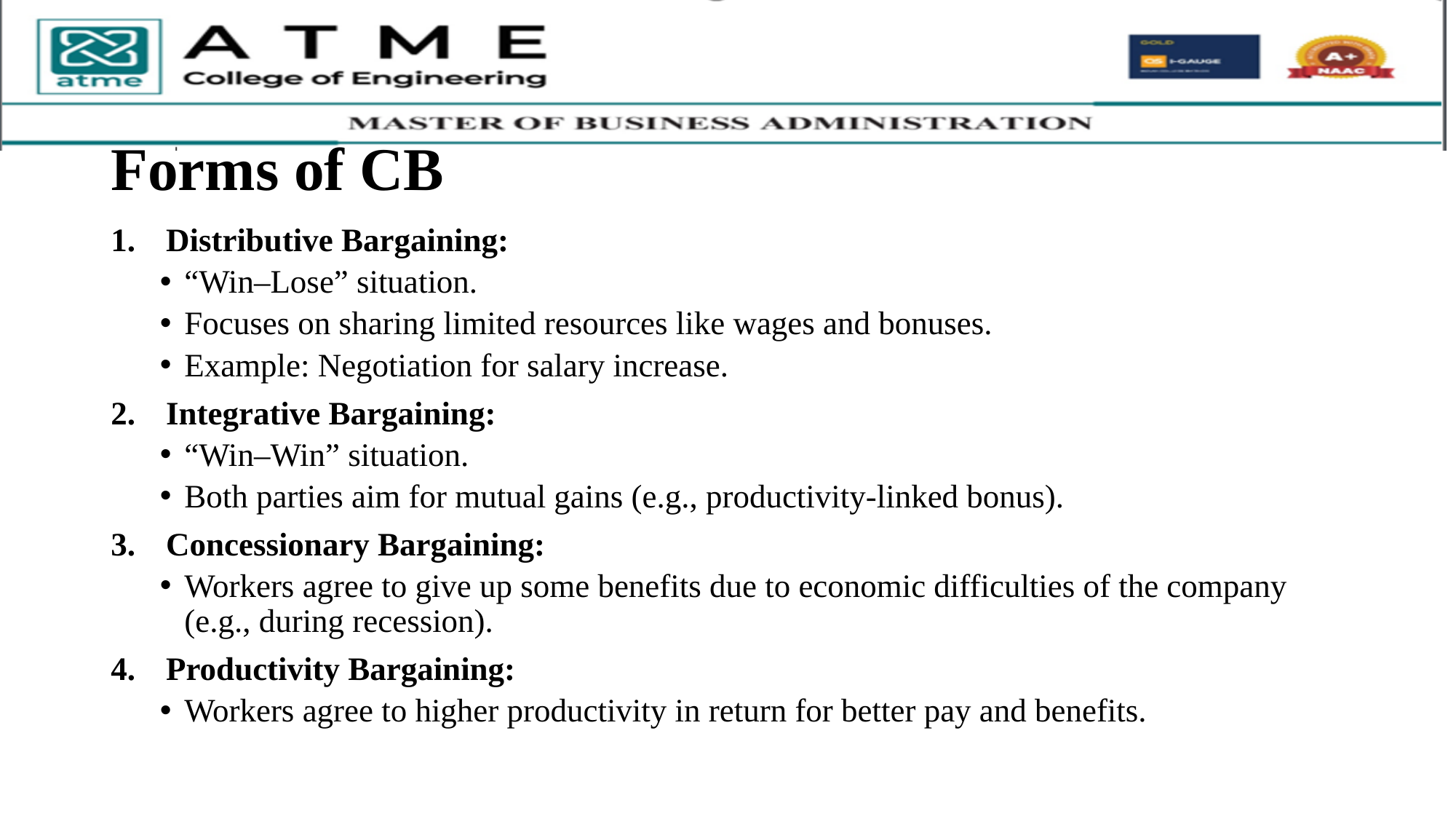

# Forms of CB
Distributive Bargaining:
“Win–Lose” situation.
Focuses on sharing limited resources like wages and bonuses.
Example: Negotiation for salary increase.
Integrative Bargaining:
“Win–Win” situation.
Both parties aim for mutual gains (e.g., productivity-linked bonus).
Concessionary Bargaining:
Workers agree to give up some benefits due to economic difficulties of the company (e.g., during recession).
Productivity Bargaining:
Workers agree to higher productivity in return for better pay and benefits.